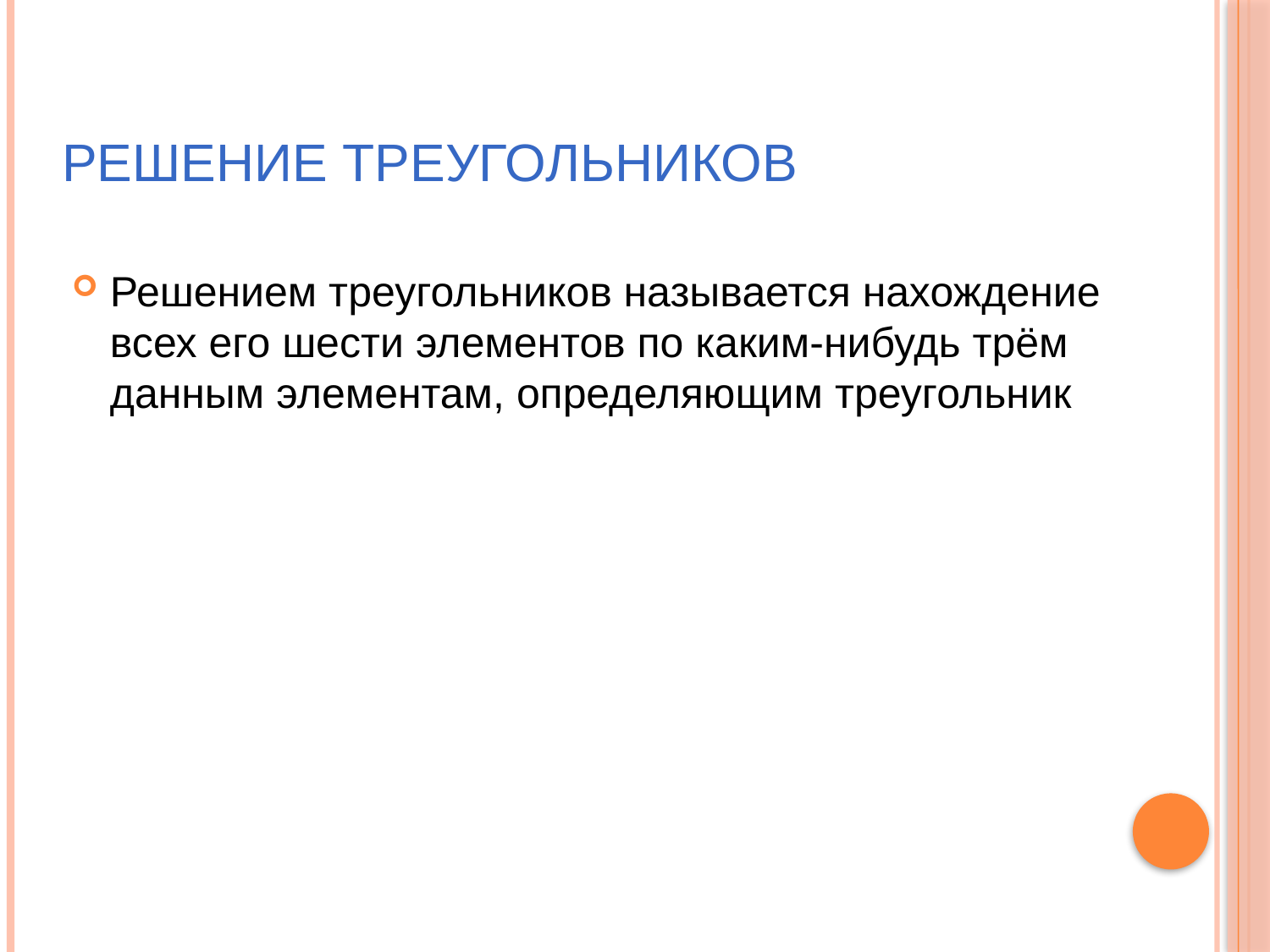

# Решение треугольников
Решением треугольников называется нахождение всех его шести элементов по каким-нибудь трём данным элементам, определяющим треугольник